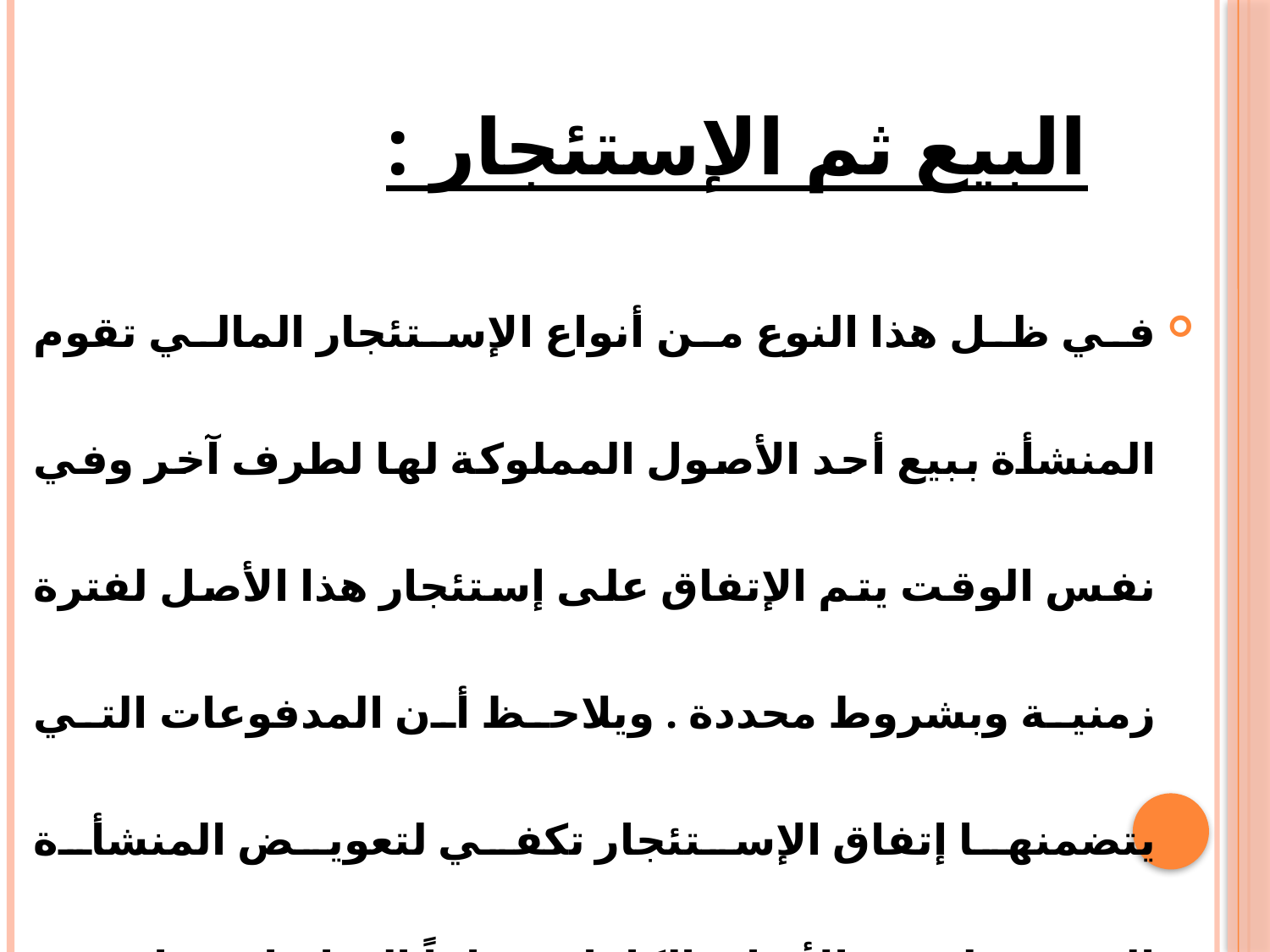

# البيع ثم الإستئجار :
في ظل هذا النوع من أنواع الإستئجار المالي تقوم المنشأة ببيع أحد الأصول المملوكة لها لطرف آخر وفي نفس الوقت يتم الإتفاق على إستئجار هذا الأصل لفترة زمنية وبشروط محددة . ويلاحظ أن المدفوعات التي يتضمنها إتفاق الإستئجار تكفي لتعويض المنشأة المؤجرة لقيمة الأصل بالكامل مضافاً إليها عائد مناسب.